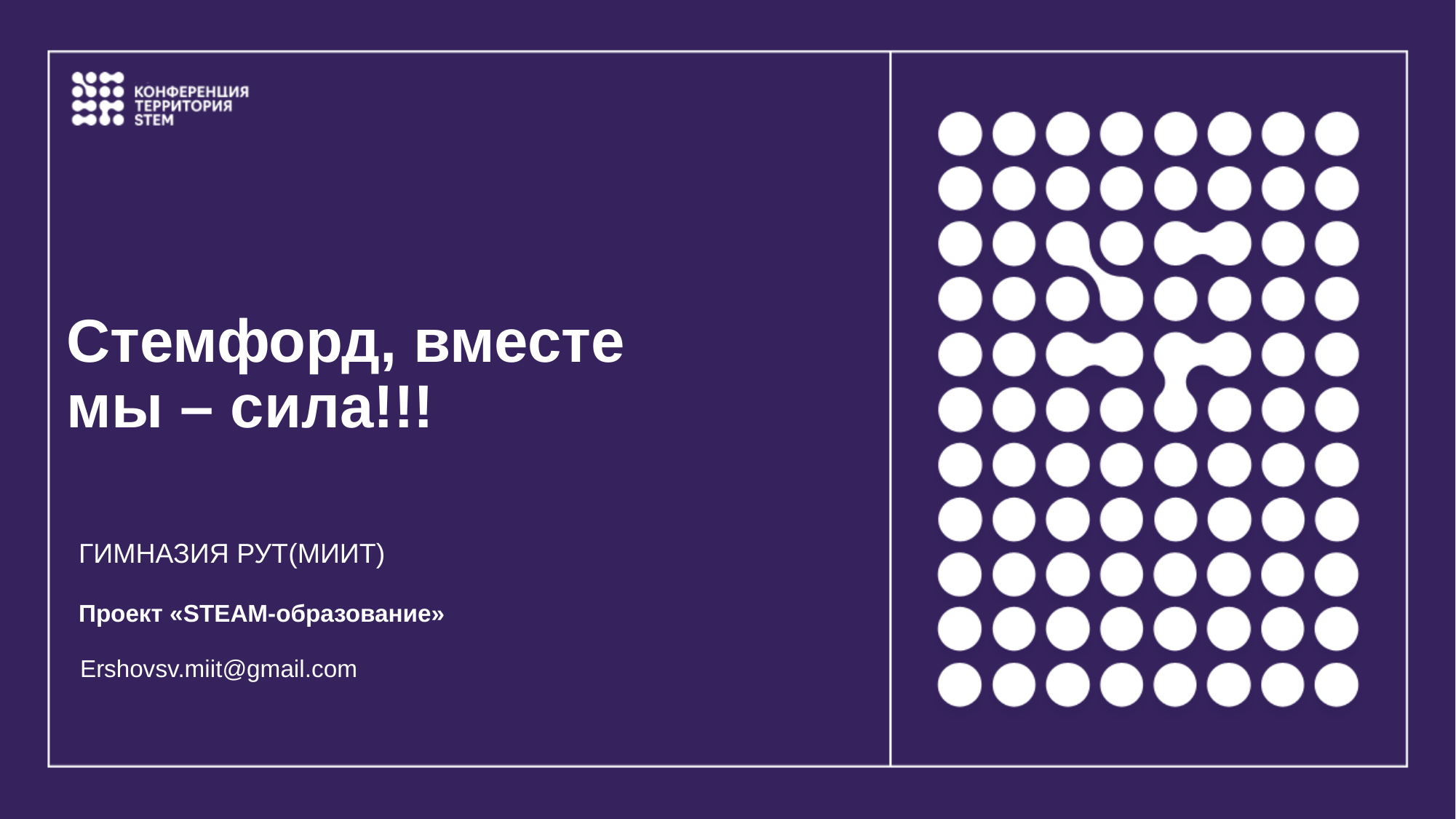

# Стемфорд, вместе мы – сила!!!
Гимназия рут(миит)
Проект «STEAM-образование»
Ershovsv.miit@gmail.com